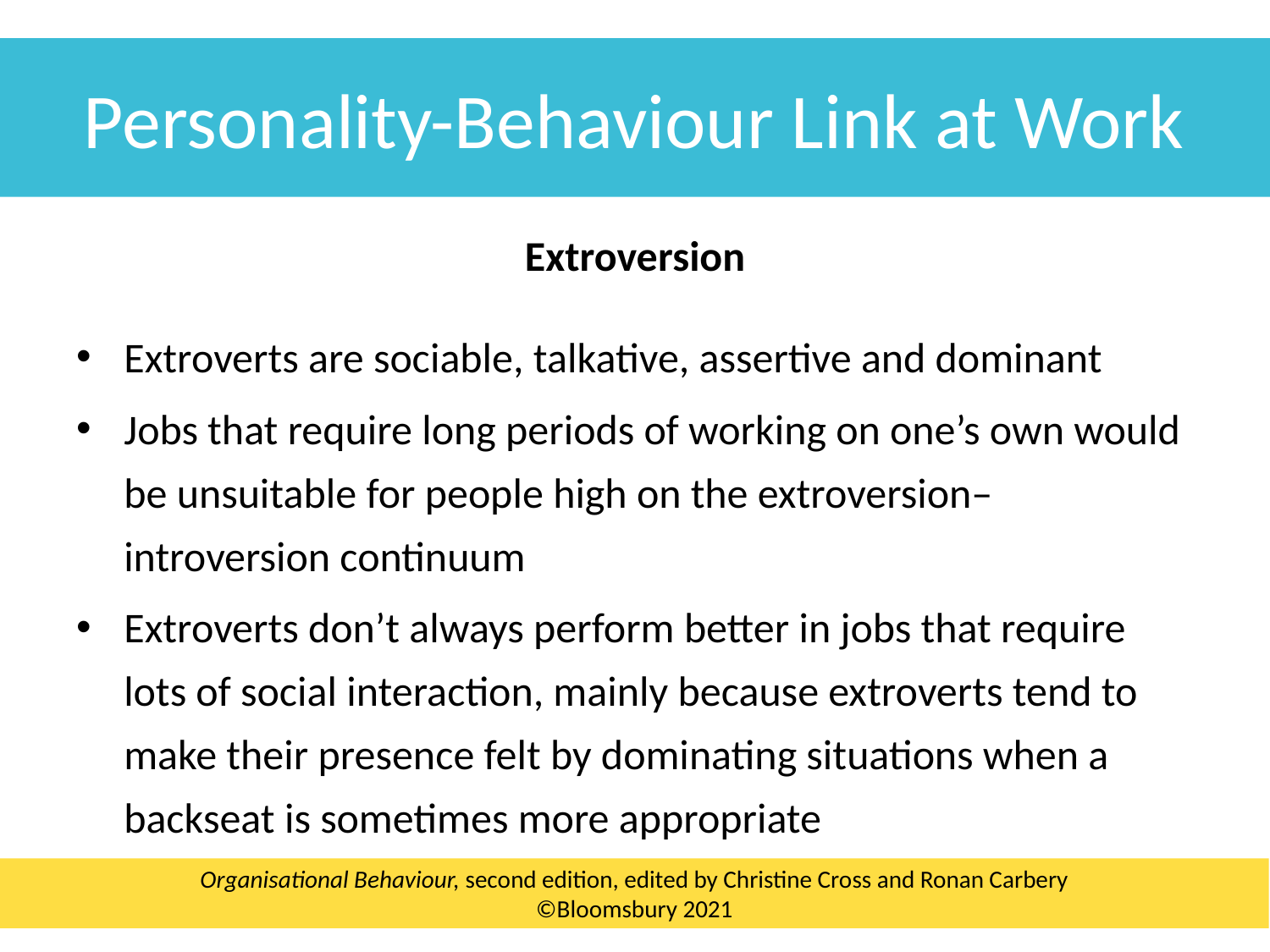

Personality-Behaviour Link at Work
Extroversion

Extroverts are sociable, talkative, assertive and dominant
Jobs that require long periods of working on one’s own would be unsuitable for people high on the extroversion–introversion continuum
Extroverts don’t always perform better in jobs that require lots of social interaction, mainly because extroverts tend to make their presence felt by dominating situations when a backseat is sometimes more appropriate